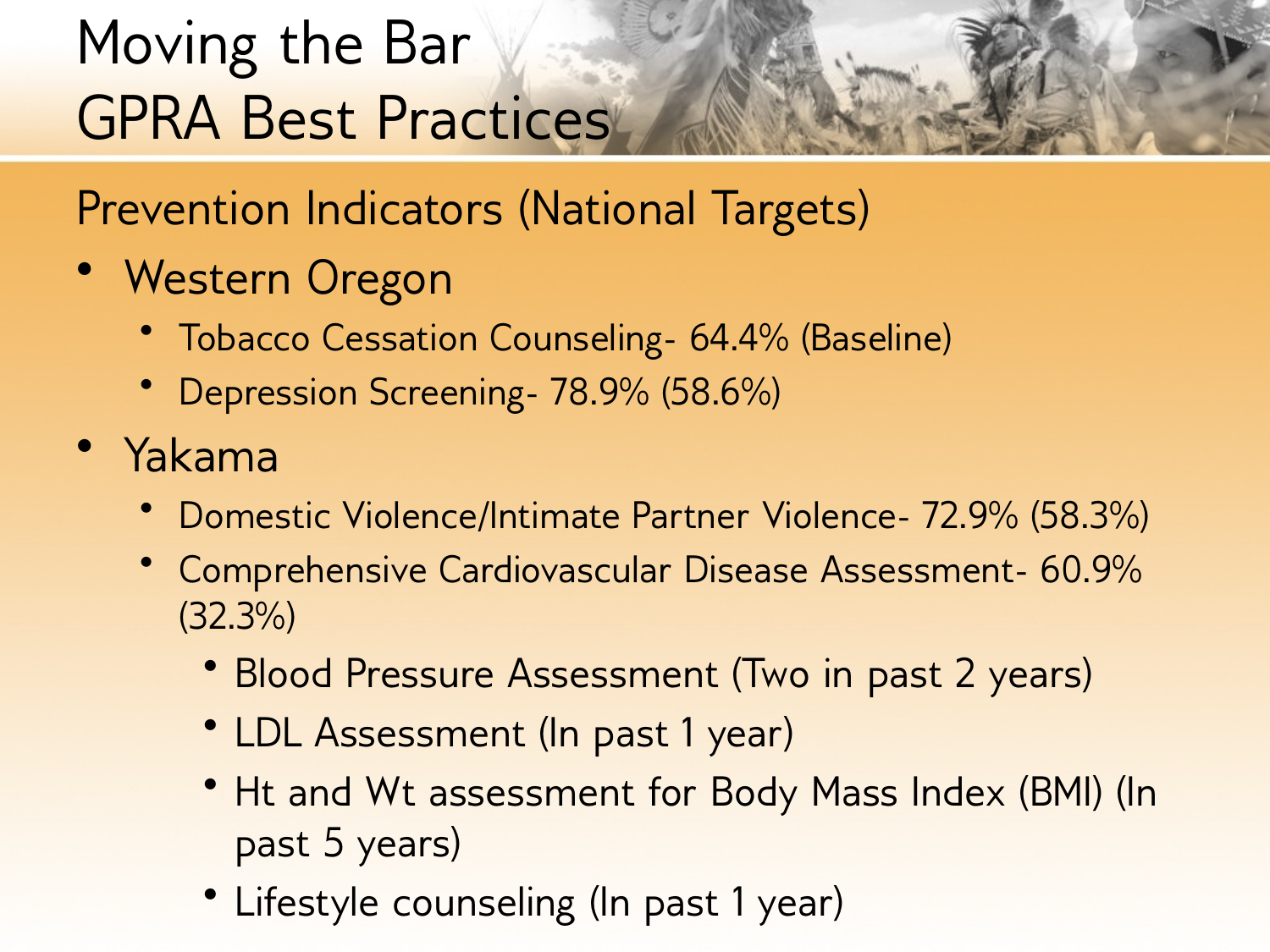

# Moving the Bar GPRA Best Practices
Prevention Indicators (National Targets)
Western Oregon
Tobacco Cessation Counseling- 64.4% (Baseline)
Depression Screening- 78.9% (58.6%)
Yakama
Domestic Violence/Intimate Partner Violence- 72.9% (58.3%)
Comprehensive Cardiovascular Disease Assessment- 60.9% (32.3%)
Blood Pressure Assessment (Two in past 2 years)
LDL Assessment (In past 1 year)
Ht and Wt assessment for Body Mass Index (BMI) (In past 5 years)
Lifestyle counseling (In past 1 year)